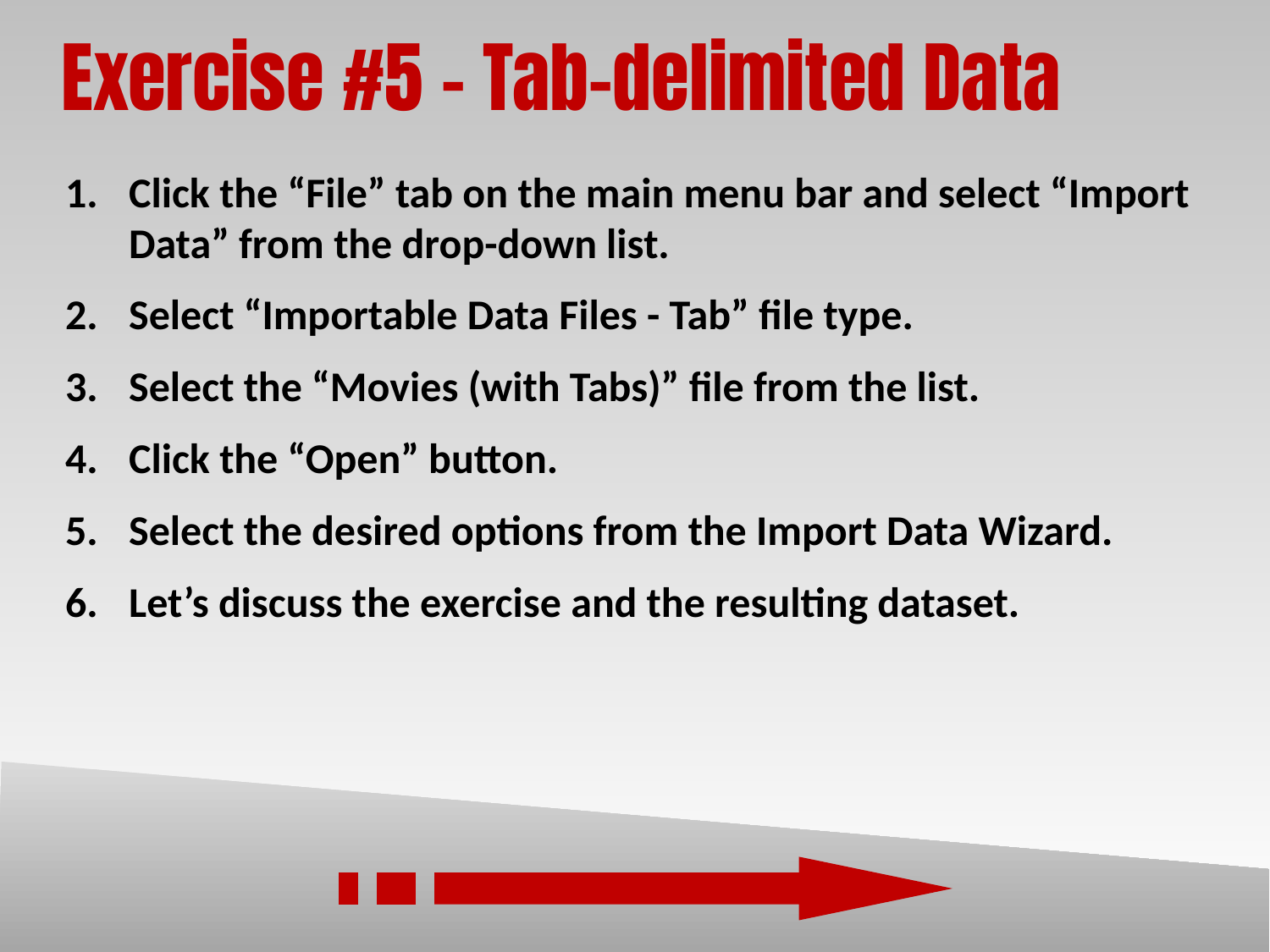

Exercise #5 – Tab-delimited Data
Click the “File” tab on the main menu bar and select “Import Data” from the drop-down list.
Select “Importable Data Files - Tab” file type.
Select the “Movies (with Tabs)” file from the list.
Click the “Open” button.
Select the desired options from the Import Data Wizard.
Let’s discuss the exercise and the resulting dataset.